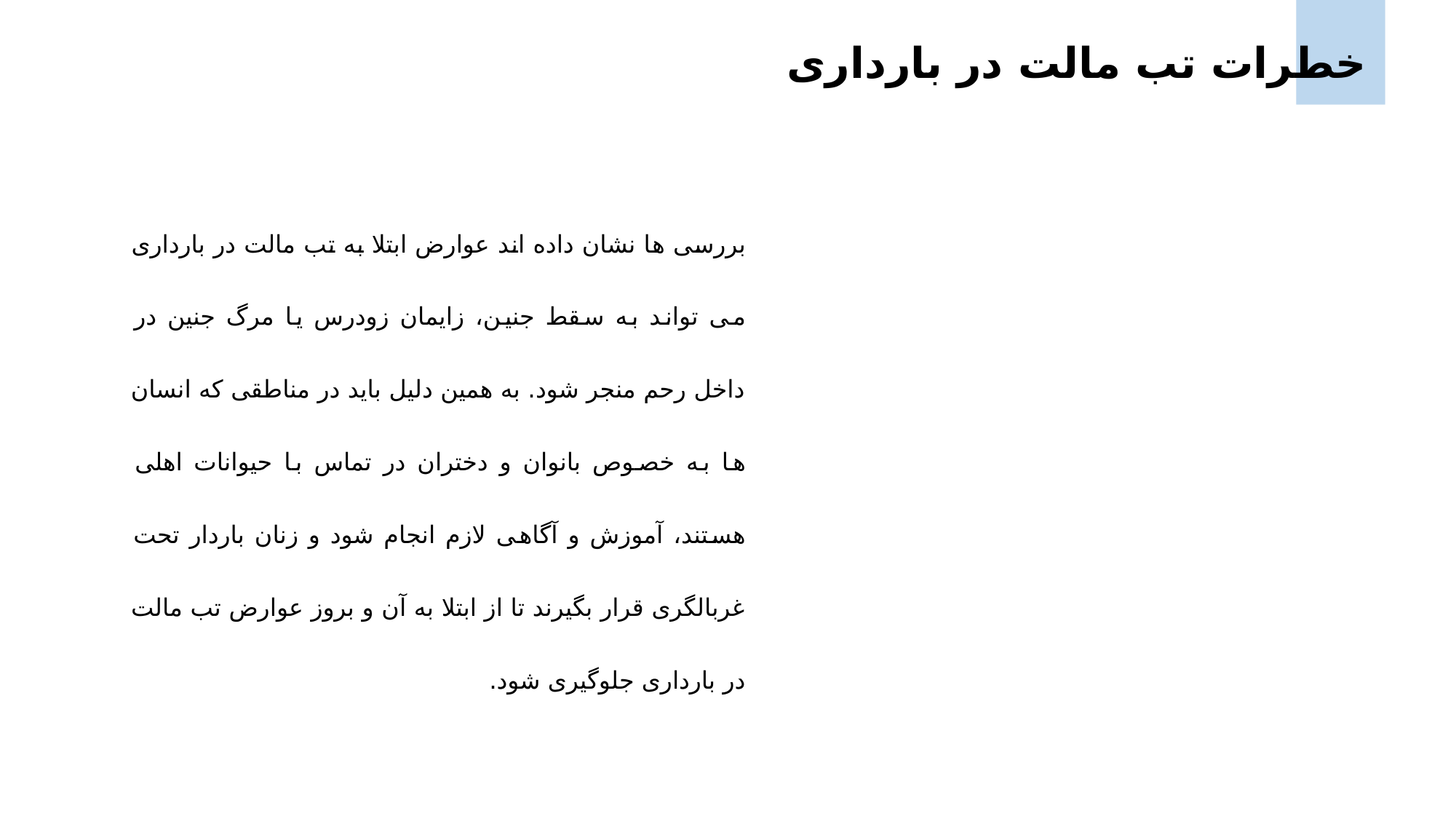

خطرات تب مالت در بارداری
بررسی ها نشان داده اند عوارض ابتلا به تب مالت در بارداری می تواند به سقط جنین، زایمان زودرس یا مرگ جنین در داخل رحم منجر شود. به همین دلیل باید در مناطقی که انسان ها به خصوص بانوان و دختران در تماس با حیوانات اهلی هستند، آموزش و آگاهی لازم انجام شود و زنان باردار تحت غربالگری قرار بگیرند تا از ابتلا به آن و بروز عوارض تب مالت در بارداری جلوگیری شود.